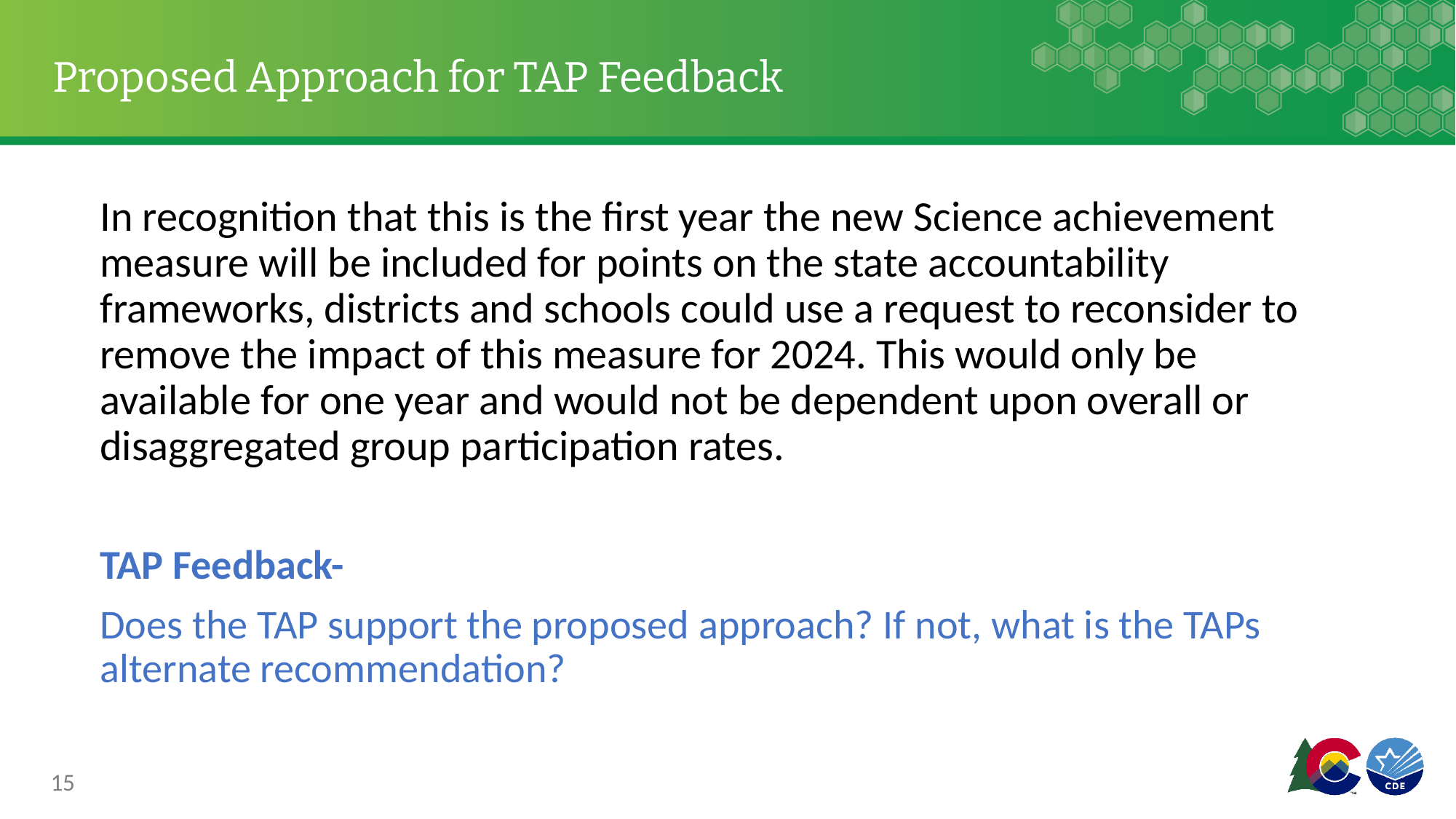

# Proposed Approach for TAP Feedback
In recognition that this is the first year the new Science achievement measure will be included for points on the state accountability frameworks, districts and schools could use a request to reconsider to remove the impact of this measure for 2024. This would only be available for one year and would not be dependent upon overall or disaggregated group participation rates.

TAP Feedback-
Does the TAP support the proposed approach? If not, what is the TAPs alternate recommendation?
15